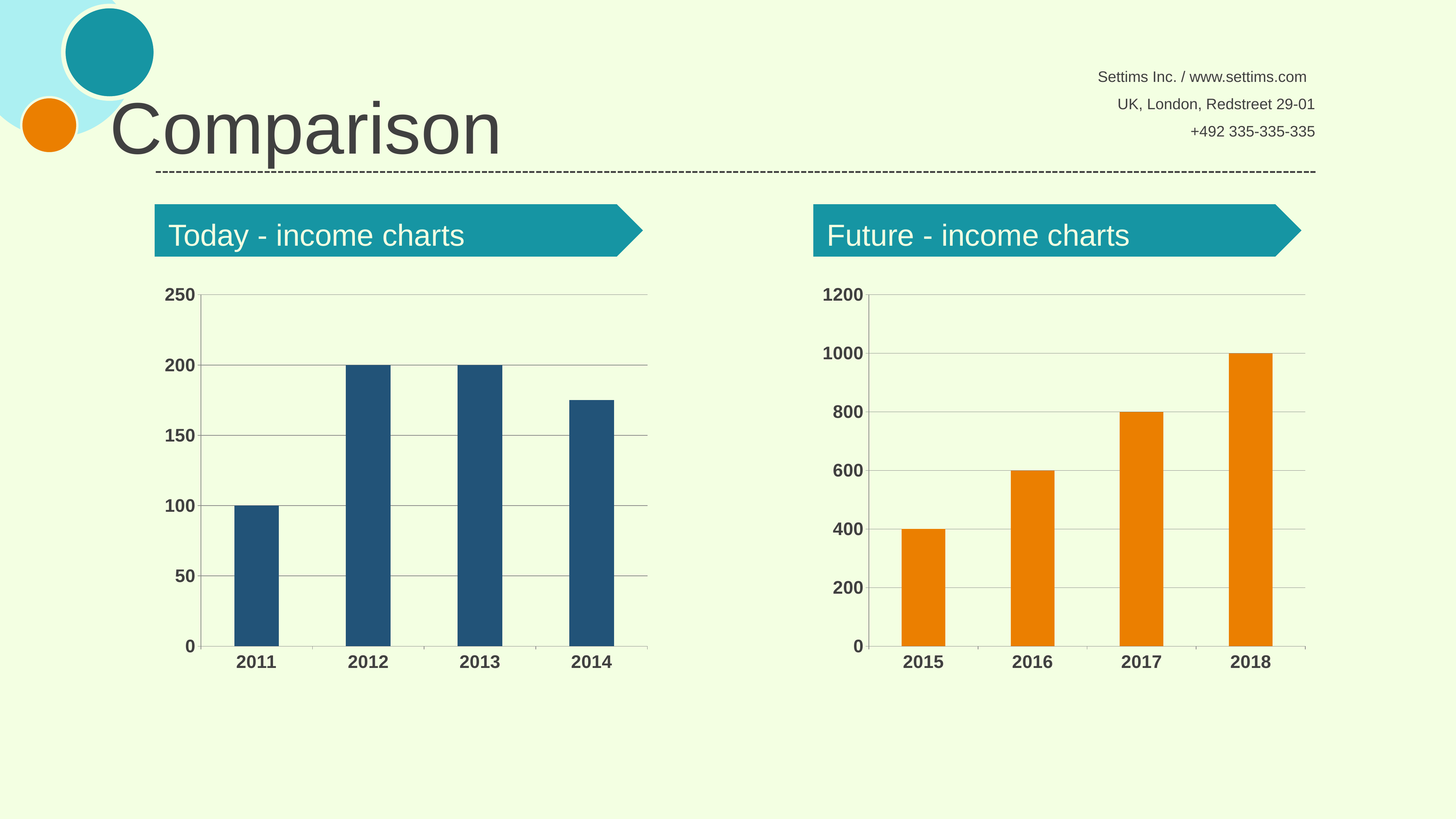

Settims Inc. / www.settims.com
UK, London, Redstreet 29-01
+492 335-335-335
Comparison

Today - income charts
Future - income charts

### Chart

| Category | Series 1 |
|---|---|
| 2011 | 100.0 |
| 2012 | 200.0 |
| 2013 | 200.0 |
| 2014 | 175.0 |

### Chart

| Category | Series 1 |
|---|---|
| 2015 | 400.0 |
| 2016 | 600.0 |
| 2017 | 800.0 |
| 2018 | 1000.0 |